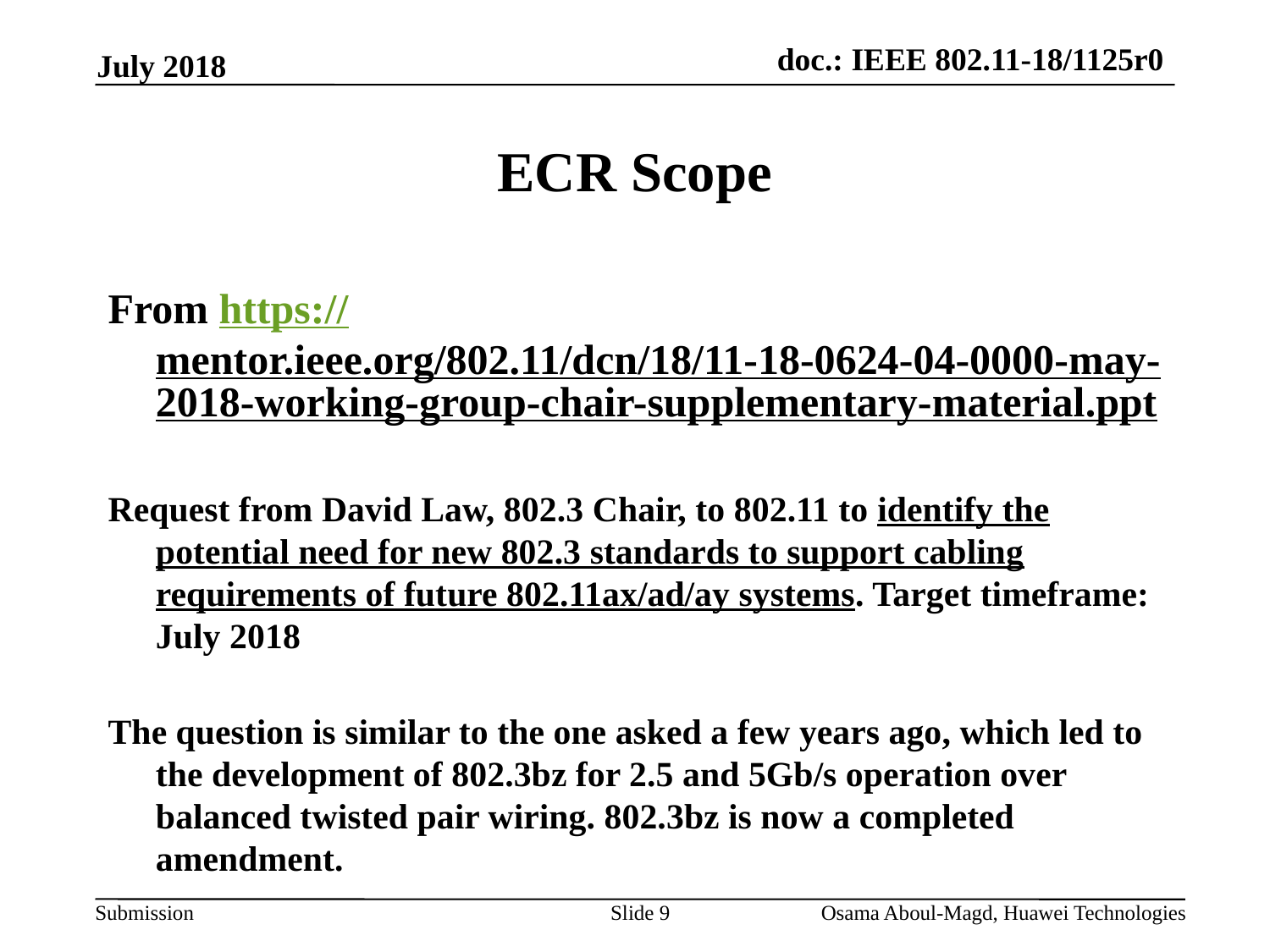

July 2018
# ECR Scope
From https://mentor.ieee.org/802.11/dcn/18/11-18-0624-04-0000-may-2018-working-group-chair-supplementary-material.ppt
Request from David Law, 802.3 Chair, to 802.11 to identify the potential need for new 802.3 standards to support cabling requirements of future 802.11ax/ad/ay systems. Target timeframe: July 2018
The question is similar to the one asked a few years ago, which led to the development of 802.3bz for 2.5 and 5Gb/s operation over balanced twisted pair wiring. 802.3bz is now a completed amendment.

Slide 9
Osama Aboul-Magd, Huawei Technologies